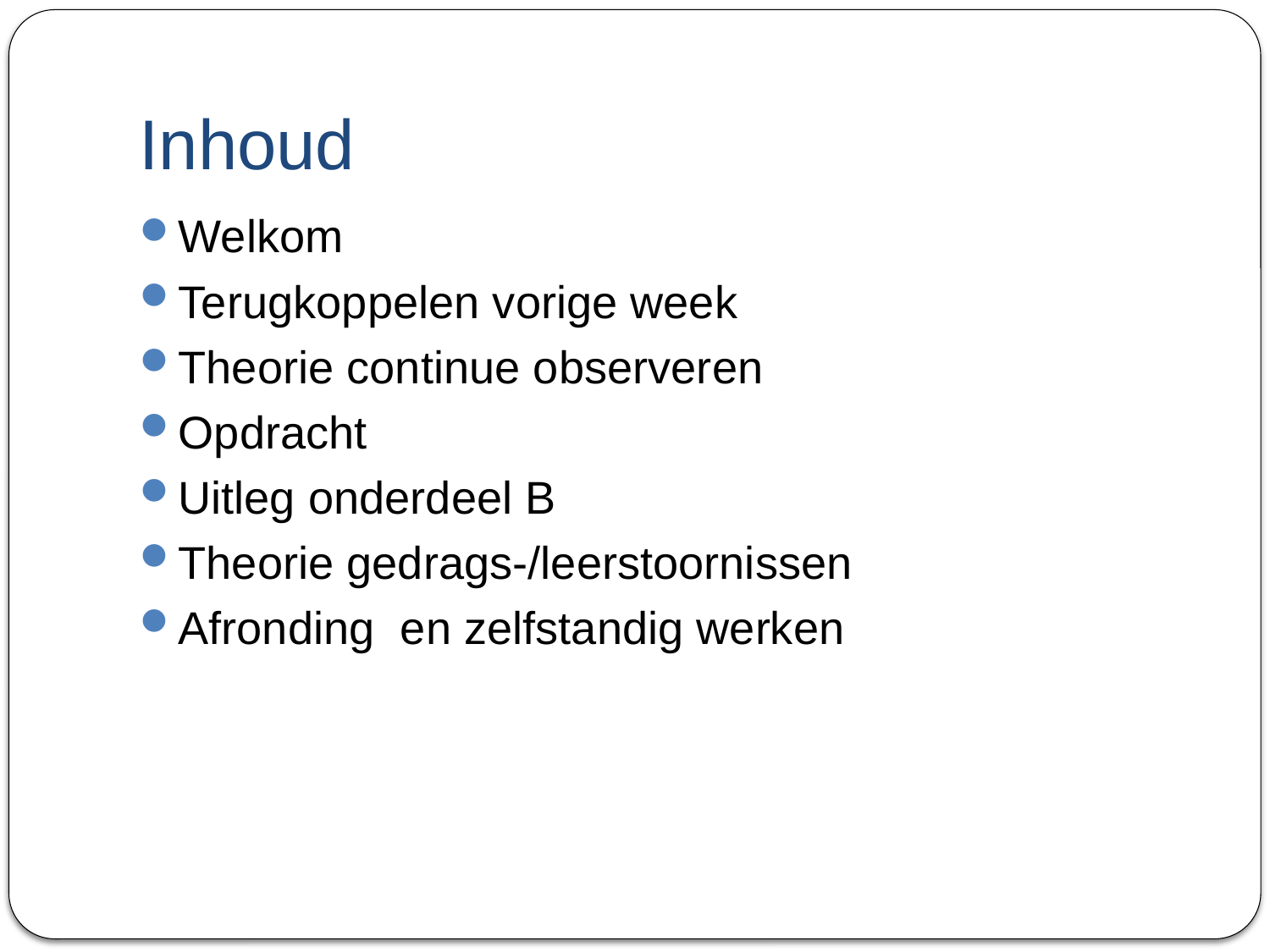

# Inhoud
Welkom
Terugkoppelen vorige week
Theorie continue observeren
Opdracht
Uitleg onderdeel B
Theorie gedrags-/leerstoornissen
Afronding  en zelfstandig werken